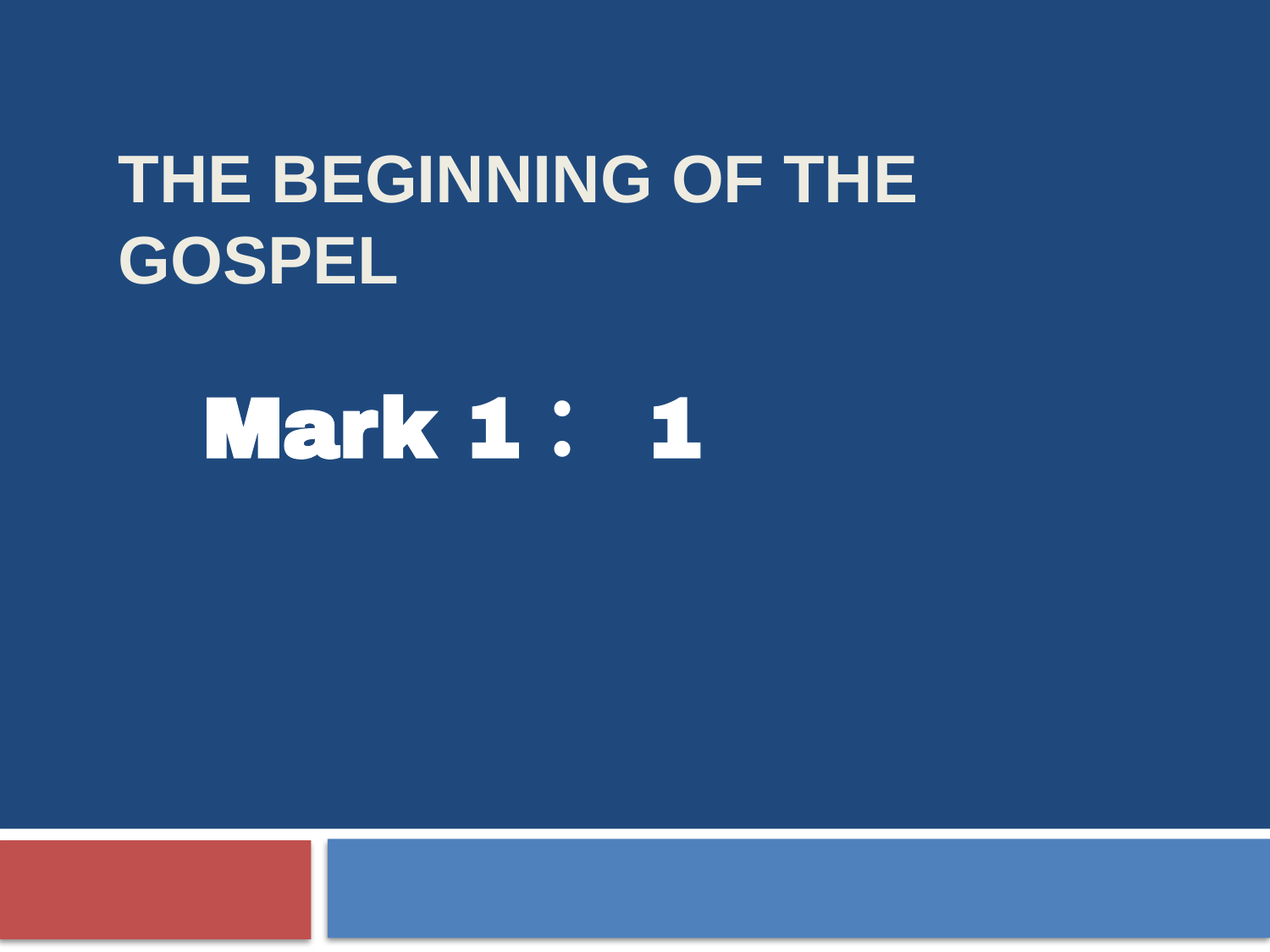

# The beginning of the Gospel
Mark 1：1